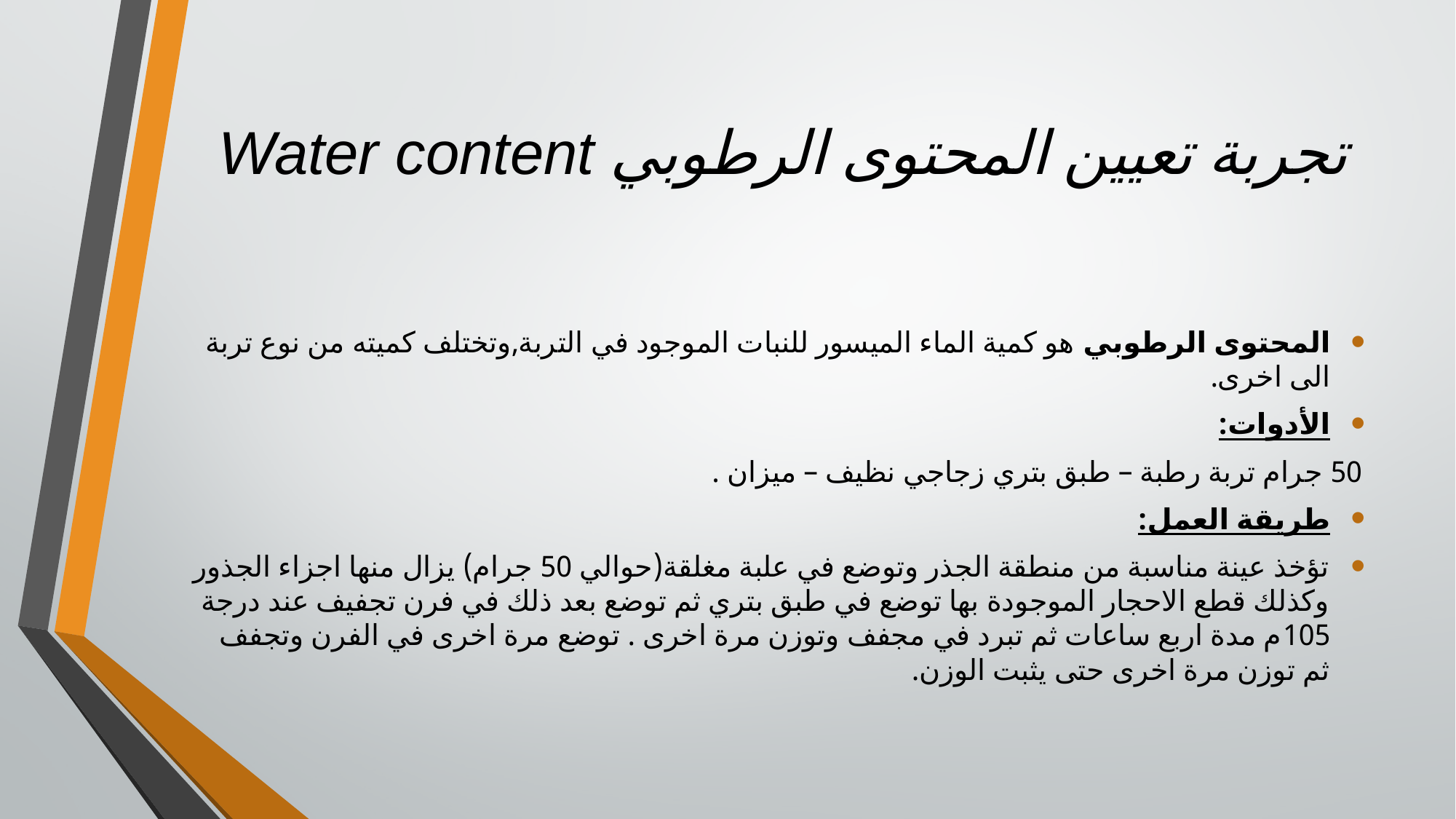

# تجربة تعيين المحتوى الرطوبي Water content
المحتوى الرطوبي هو كمية الماء الميسور للنبات الموجود في التربة,وتختلف كميته من نوع تربة الى اخرى.
الأدوات:
50 جرام تربة رطبة – طبق بتري زجاجي نظيف – ميزان .
طريقة العمل:
تؤخذ عينة مناسبة من منطقة الجذر وتوضع في علبة مغلقة(حوالي 50 جرام) يزال منها اجزاء الجذور وكذلك قطع الاحجار الموجودة بها توضع في طبق بتري ثم توضع بعد ذلك في فرن تجفيف عند درجة 105م مدة اربع ساعات ثم تبرد في مجفف وتوزن مرة اخرى . توضع مرة اخرى في الفرن وتجفف ثم توزن مرة اخرى حتى يثبت الوزن.